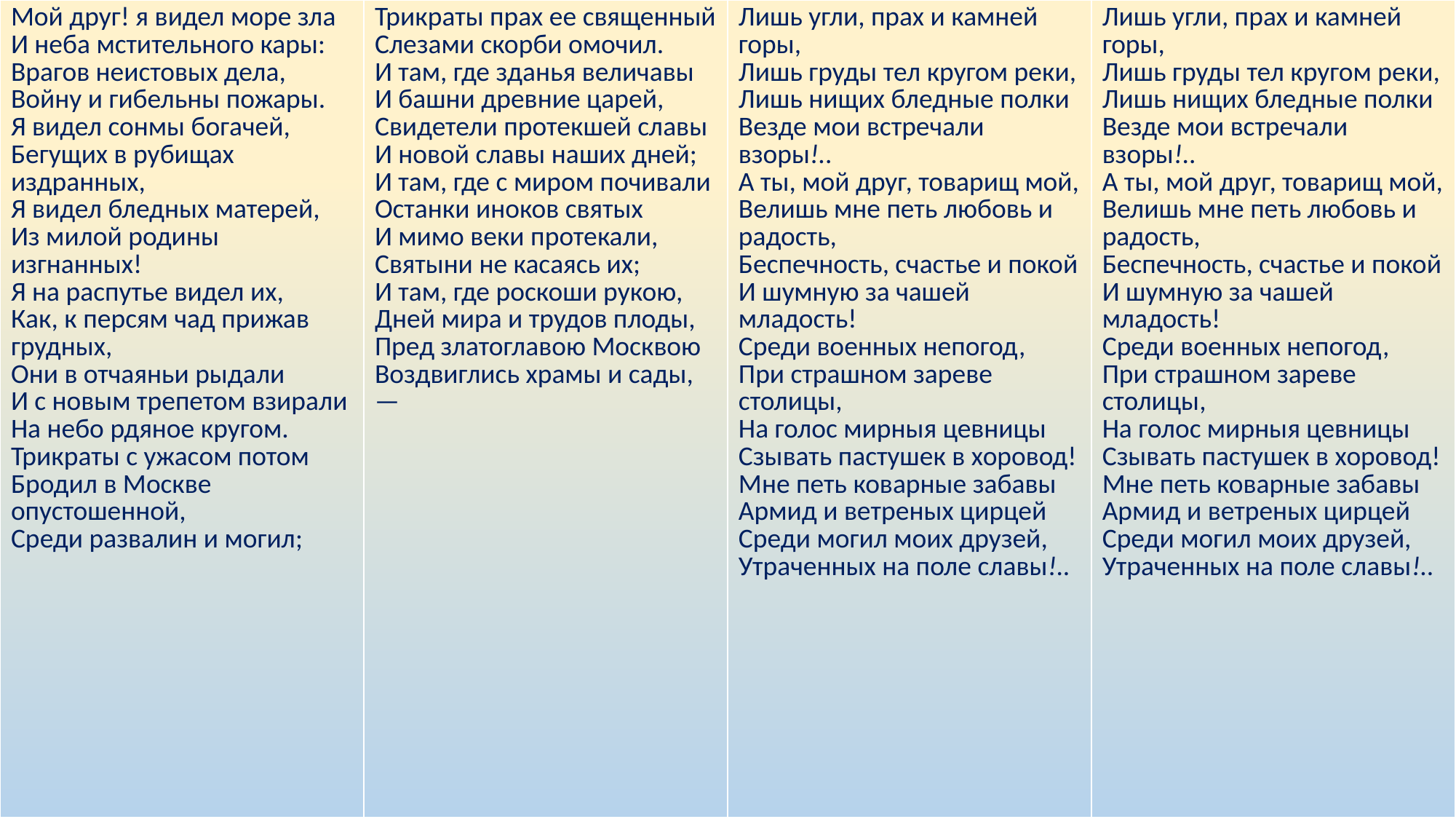

| Мой друг! я видел море зла И неба мстительного кары: Врагов неистовых дела, Войну и гибельны пожары. Я видел сонмы богачей, Бегущих в рубищах издранных, Я видел бледных матерей, Из милой родины изгнанных! Я на распутье видел их, Как, к персям чад прижав грудных, Они в отчаяньи рыдали И с новым трепетом взирали На небо рдяное кругом. Трикраты с ужасом потом Бродил в Москве опустошенной, Среди развалин и могил; | Трикраты прах ее священный Слезами скорби омочил. И там, где зданья величавы И башни древние царей, Свидетели протекшей славы И новой славы наших дней; И там, где с миром почивали Останки иноков святых И мимо веки протекали, Святыни не касаясь их; И там, где роскоши рукою, Дней мира и трудов плоды, Пред златоглавою Москвою Воздвиглись храмы и сады, — | Лишь угли, прах и камней горы, Лишь груды тел кругом реки, Лишь нищих бледные полки Везде мои встречали взоры!.. А ты, мой друг, товарищ мой, Велишь мне петь любовь и радость, Беспечность, счастье и покой И шумную за чашей младость! Среди военных непогод, При страшном зареве столицы, На голос мирныя цевницы Сзывать пастушек в хоровод! Мне петь коварные забавы Армид и ветреных цирцей Среди могил моих друзей, Утраченных на поле славы!.. | Лишь угли, прах и камней горы, Лишь груды тел кругом реки, Лишь нищих бледные полки Везде мои встречали взоры!.. А ты, мой друг, товарищ мой, Велишь мне петь любовь и радость, Беспечность, счастье и покой И шумную за чашей младость! Среди военных непогод, При страшном зареве столицы, На голос мирныя цевницы Сзывать пастушек в хоровод! Мне петь коварные забавы Армид и ветреных цирцей Среди могил моих друзей, Утраченных на поле славы!.. |
| --- | --- | --- | --- |